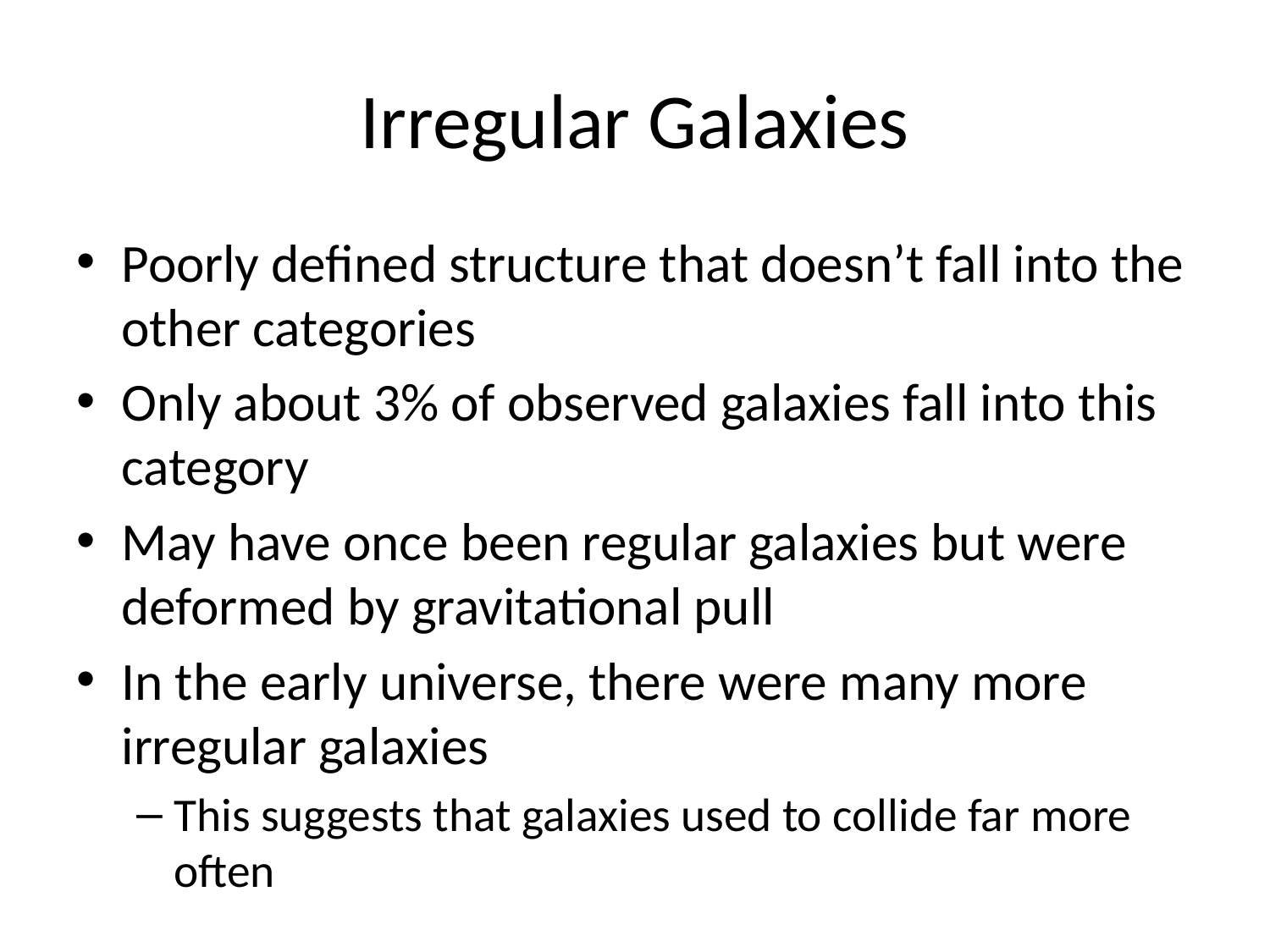

# Irregular Galaxies
Poorly defined structure that doesn’t fall into the other categories
Only about 3% of observed galaxies fall into this category
May have once been regular galaxies but were deformed by gravitational pull
In the early universe, there were many more irregular galaxies
This suggests that galaxies used to collide far more often